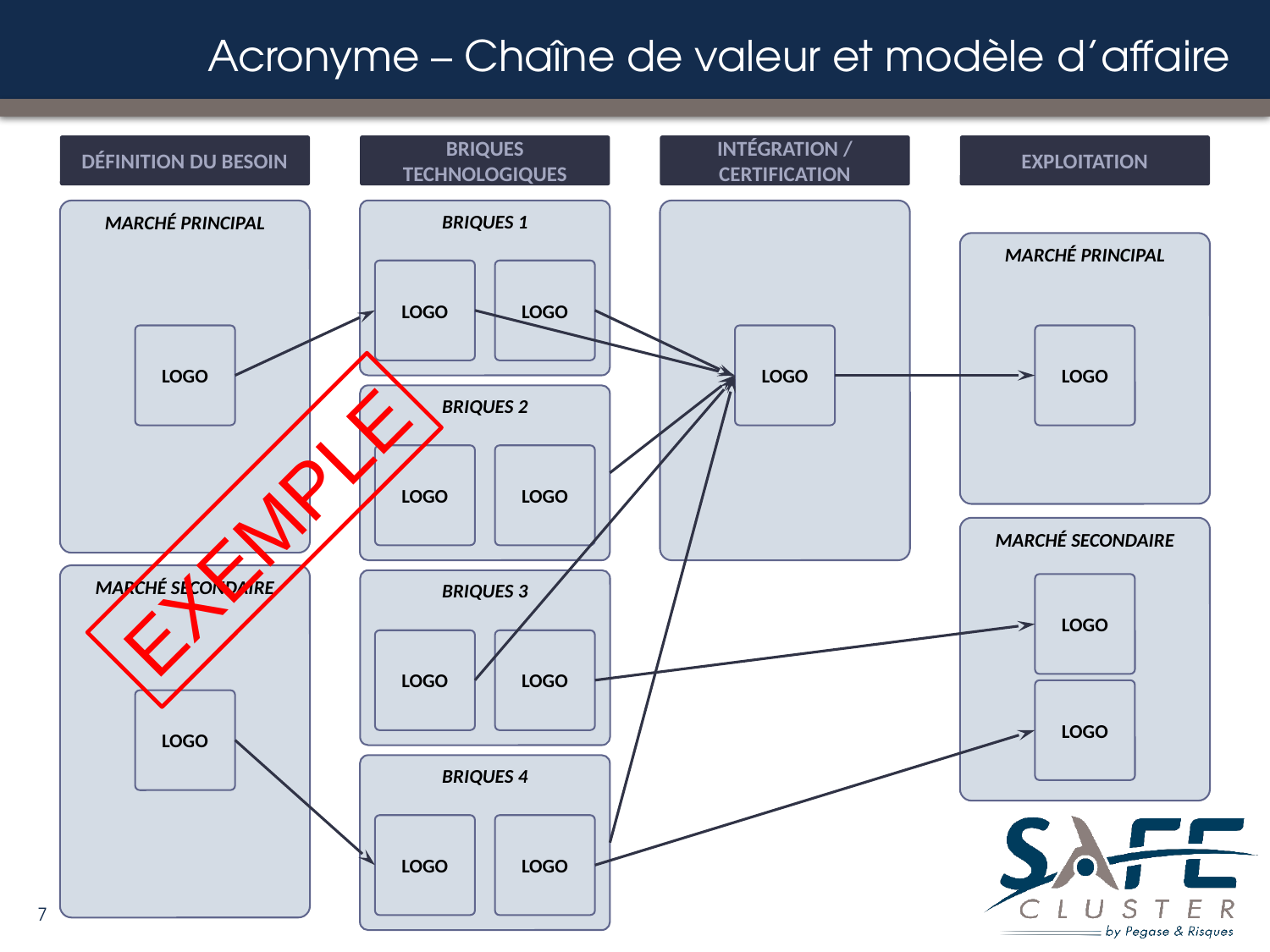

# Acronyme – Chaîne de valeur et modèle d’affaire
Définition du besoin
Briques technologiques
Intégration / certification
Exploitation
Marché principal
Briques 1

Marché principal

LOGO
LOGO
LOGO
LOGO
LOGO
Briques 2

LOGO
LOGO
EXEMPLE
Marché secondaire
Marché secondaire
Briques 3

LOGO
LOGO
LOGO
LOGO
LOGO
Briques 4

LOGO
LOGO
7